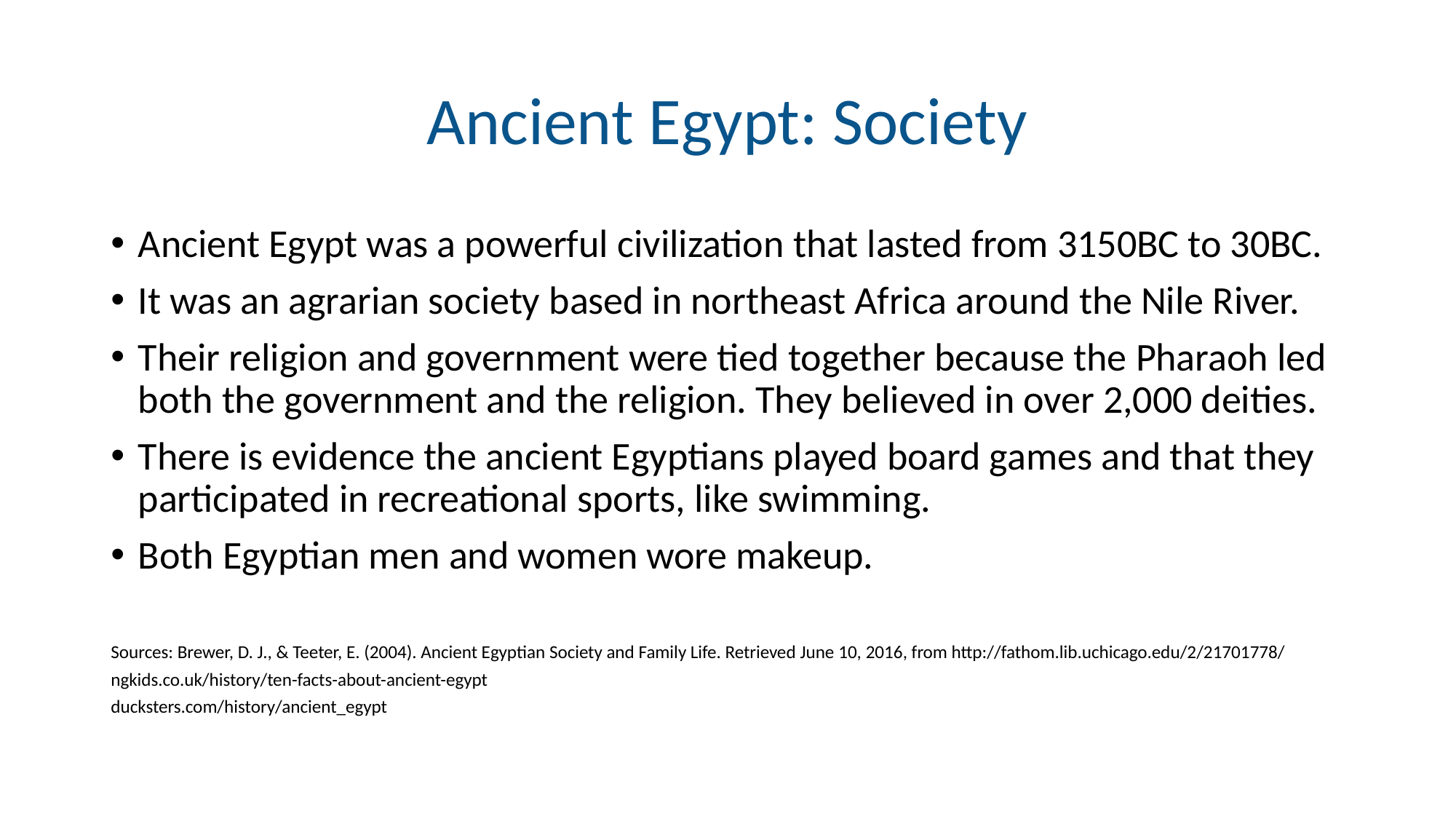

# Ancient Egypt: Society
Ancient Egypt was a powerful civilization that lasted from 3150BC to 30BC.
It was an agrarian society based in northeast Africa around the Nile River.
Their religion and government were tied together because the Pharaoh led both the government and the religion. They believed in over 2,000 deities.
There is evidence the ancient Egyptians played board games and that they participated in recreational sports, like swimming.
Both Egyptian men and women wore makeup.

Sources: Brewer, D. J., & Teeter, E. (2004). Ancient Egyptian Society and Family Life. Retrieved June 10, 2016, from http://fathom.lib.uchicago.edu/2/21701778/
ngkids.co.uk/history/ten-facts-about-ancient-egypt
ducksters.com/history/ancient_egypt